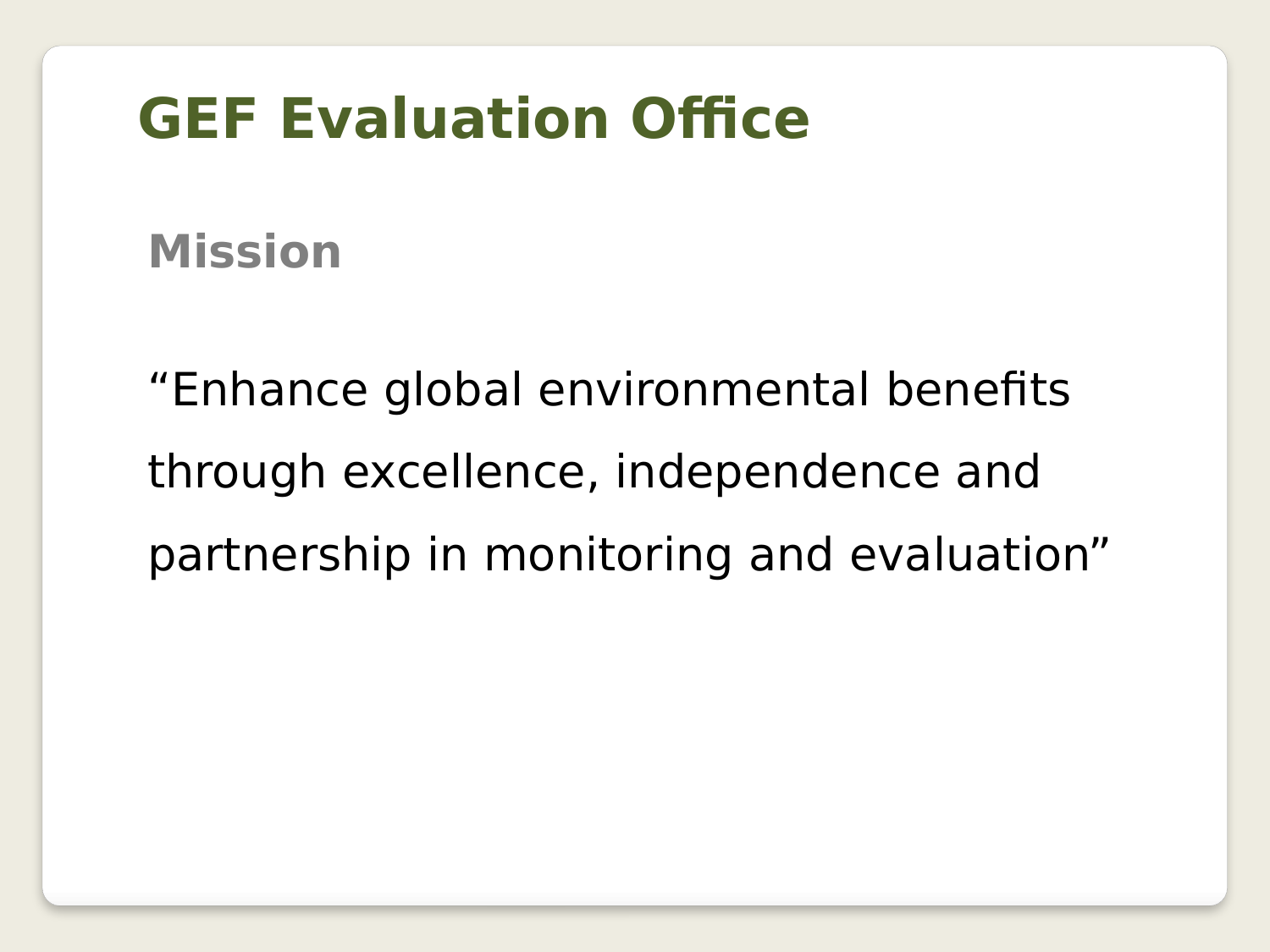

GEF Evaluation Office
Mission

“Enhance global environmental benefits through excellence, independence and partnership in monitoring and evaluation”